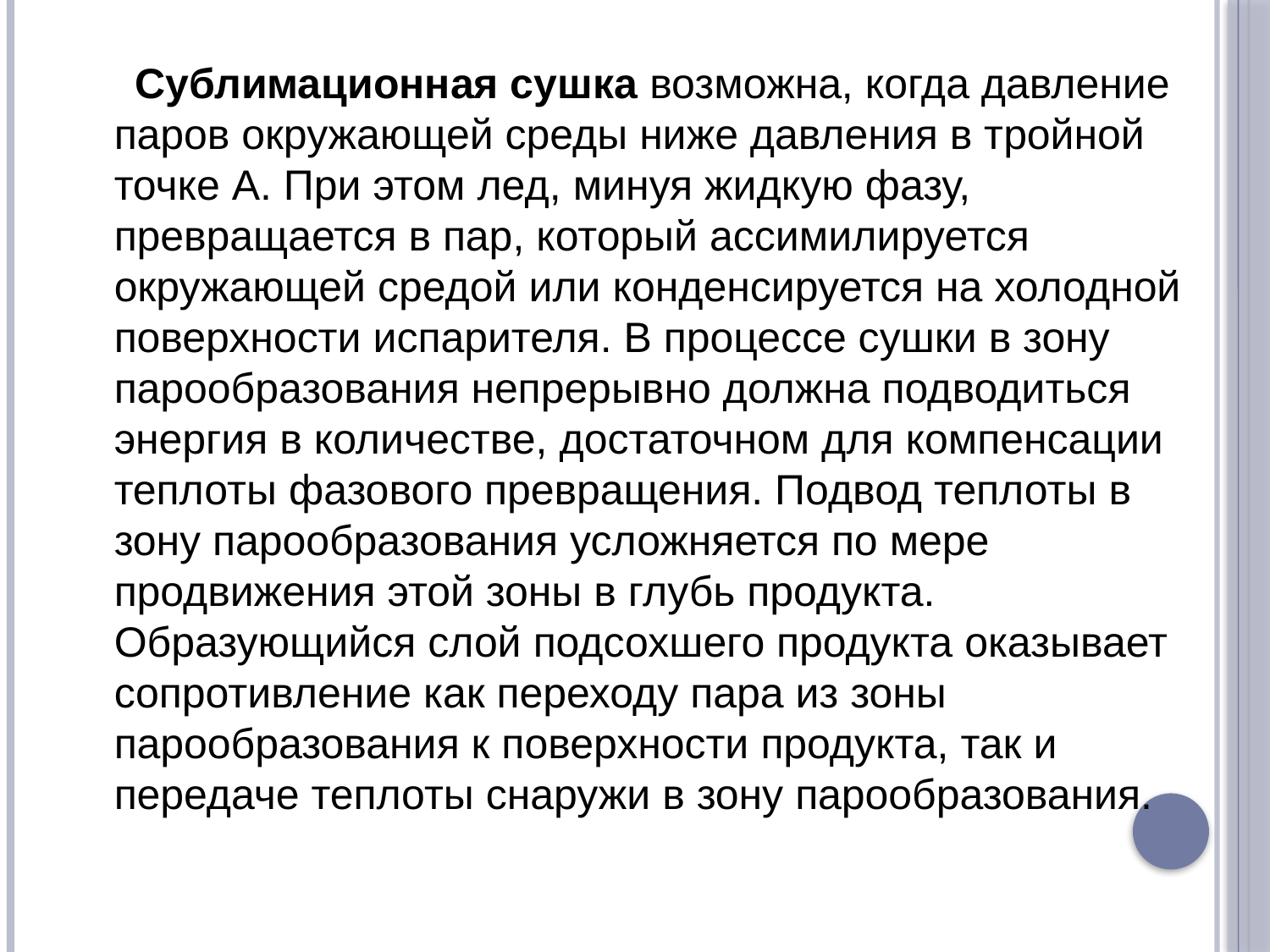

Сублимационная сушка возможна, когда давление паров окружающей среды ниже давления в тройной точке А. При этом лед, минуя жидкую фазу, превращается в пар, который ассимилируется окружающей средой или конденсируется на холодной поверхности испарителя. В процессе сушки в зону парообразования непрерывно должна подводиться энергия в количестве, достаточном для компенсации теплоты фазового превращения. Подвод теплоты в зону парообразования усложняется по мере продвижения этой зоны в глубь продукта. Образующийся слой подсохшего продукта оказывает сопротивление как переходу пара из зоны парообразования к поверхности продукта, так и передаче теплоты снаружи в зону парообразования.